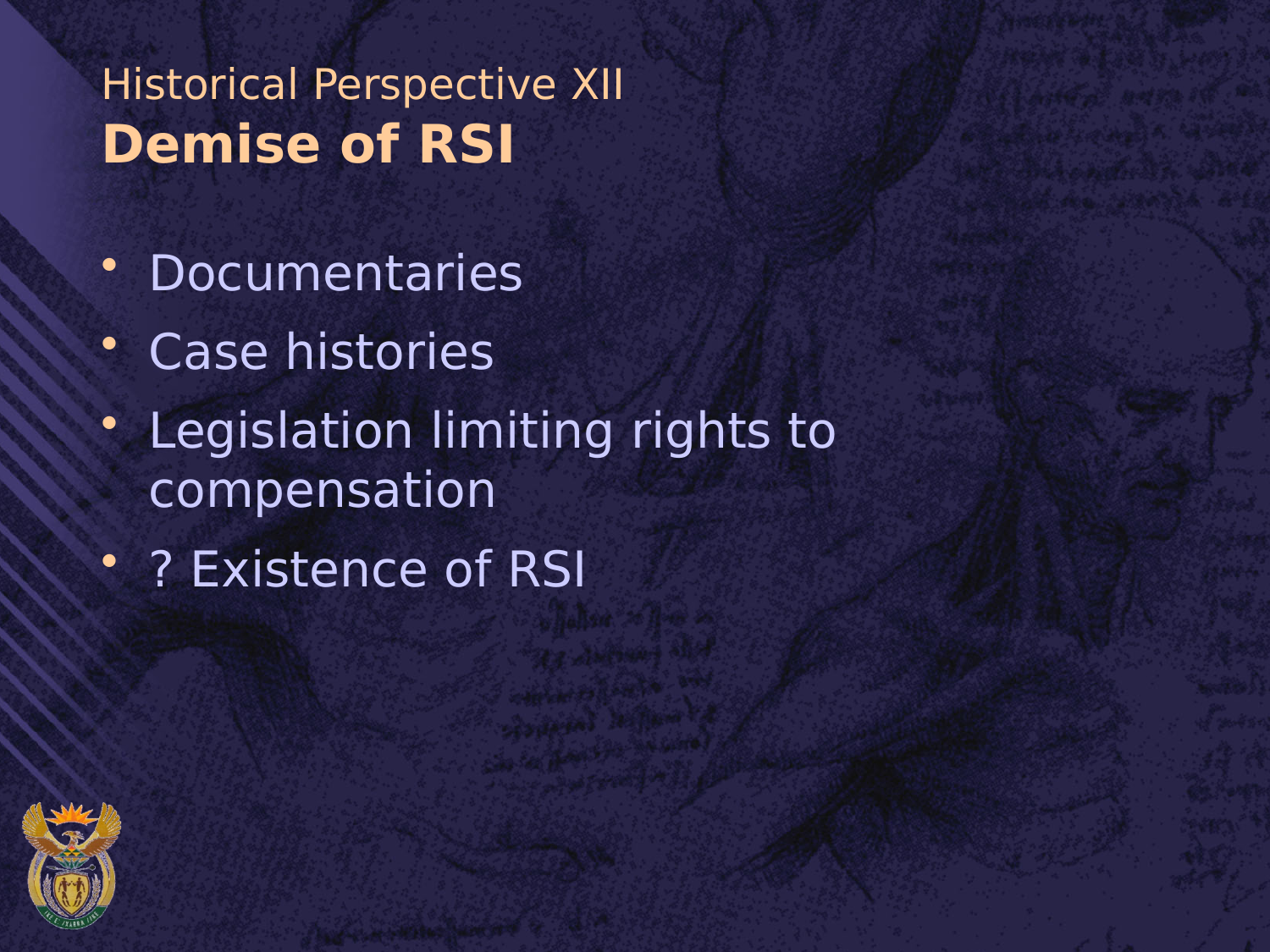

# Historical Perspective XII Demise of RSI
Documentaries
Case histories
Legislation limiting rights to compensation
? Existence of RSI